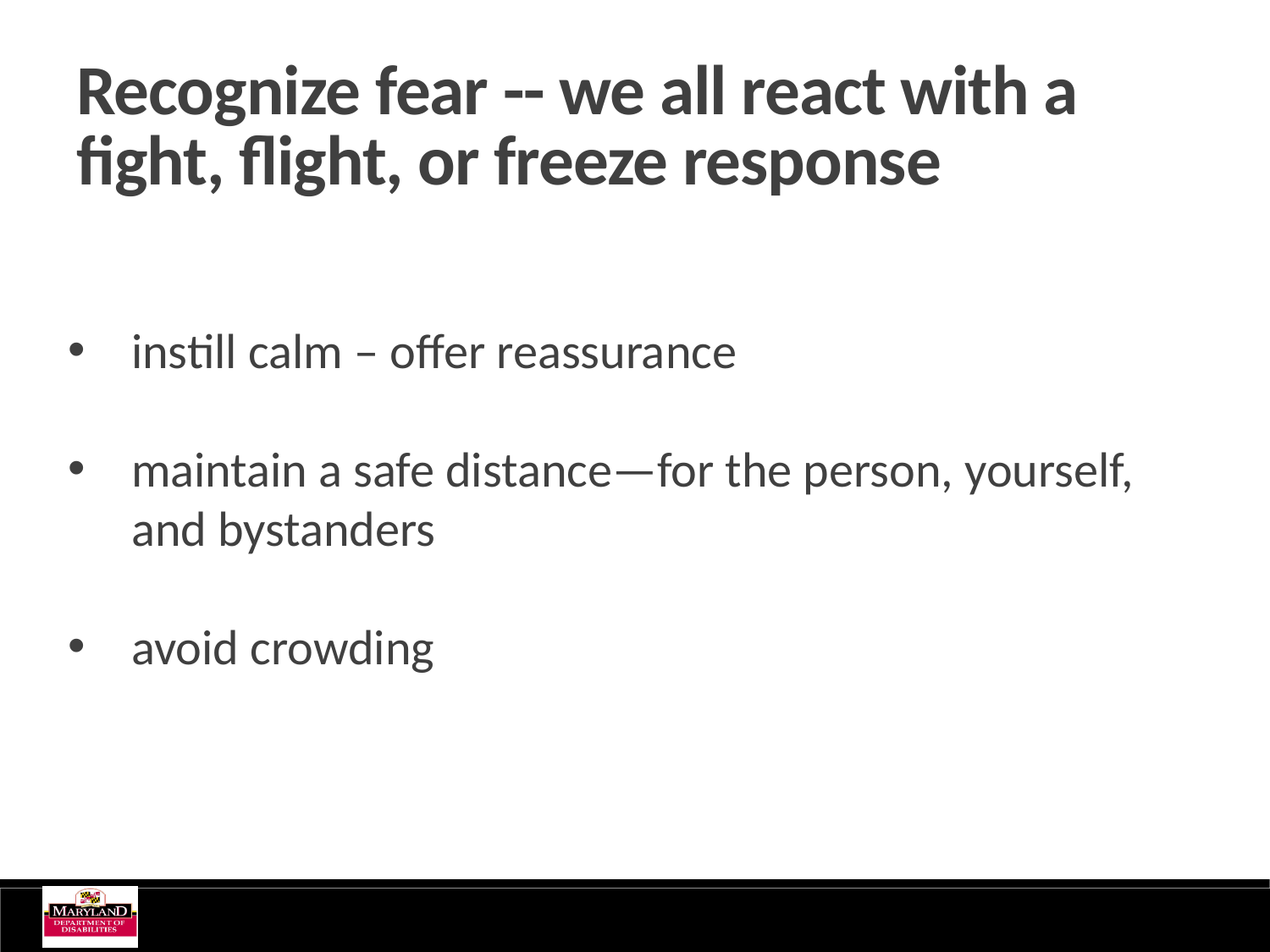

Recognize fear -- we all react with a fight, flight, or freeze response

instill calm – offer reassurance

maintain a safe distance—for the person, yourself, and bystanders

avoid crowding